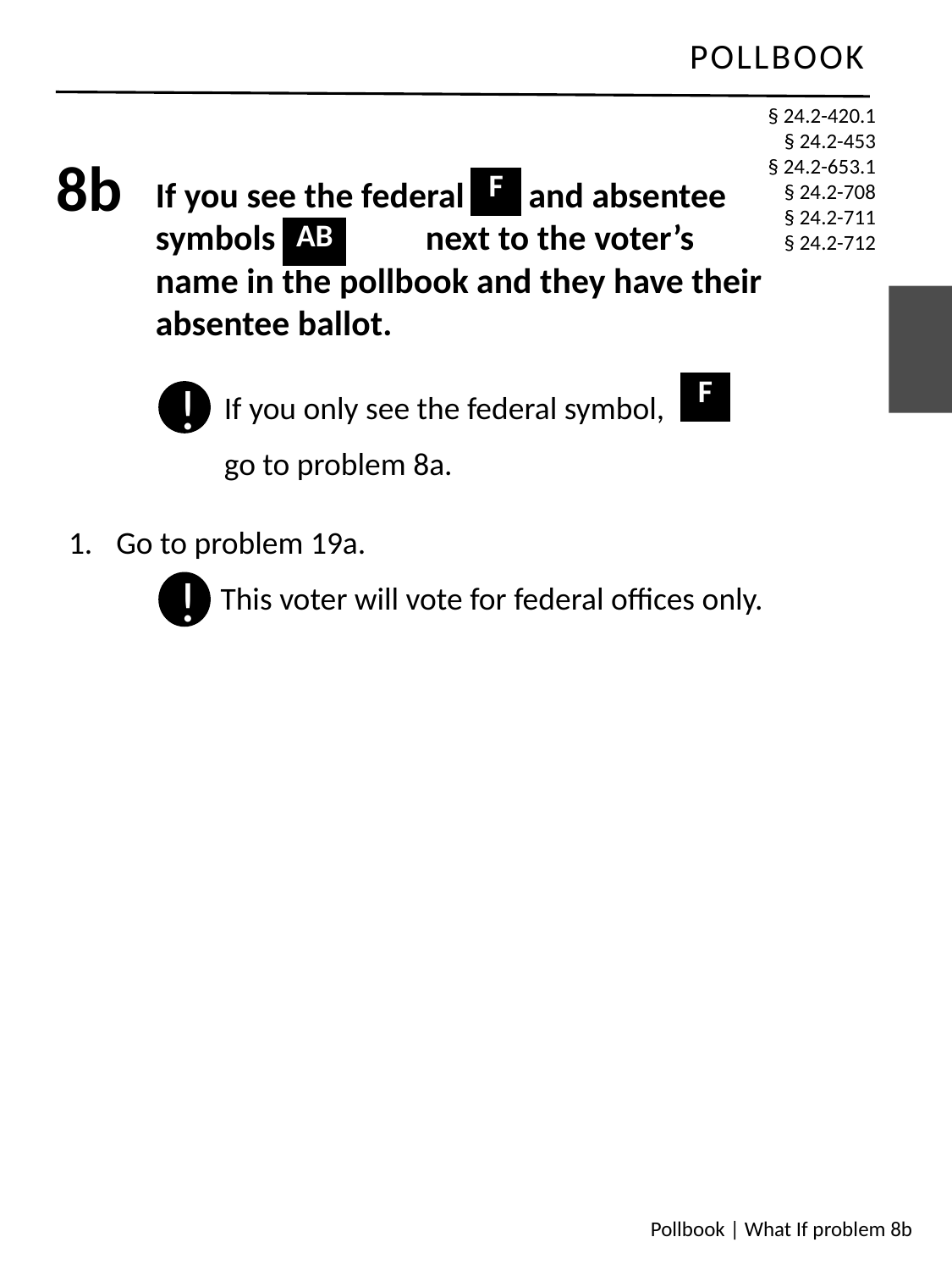

§ 24.2-420.1
§ 24.2-453
§ 24.2-653.1
§ 24.2-708
§ 24.2-711
§ 24.2-712

8b
If you see the federal        and absentee symbols 	  next to the voter’s name in the pollbook and they have their absentee ballot.

| F |
| --- |
| AB |
| --- |
| F |
| --- |
!
If you only see the federal symbol,
go to problem 8a.
Go to problem 19a.
	This voter will vote for federal offices only.
!
Pollbook | What If problem 8b